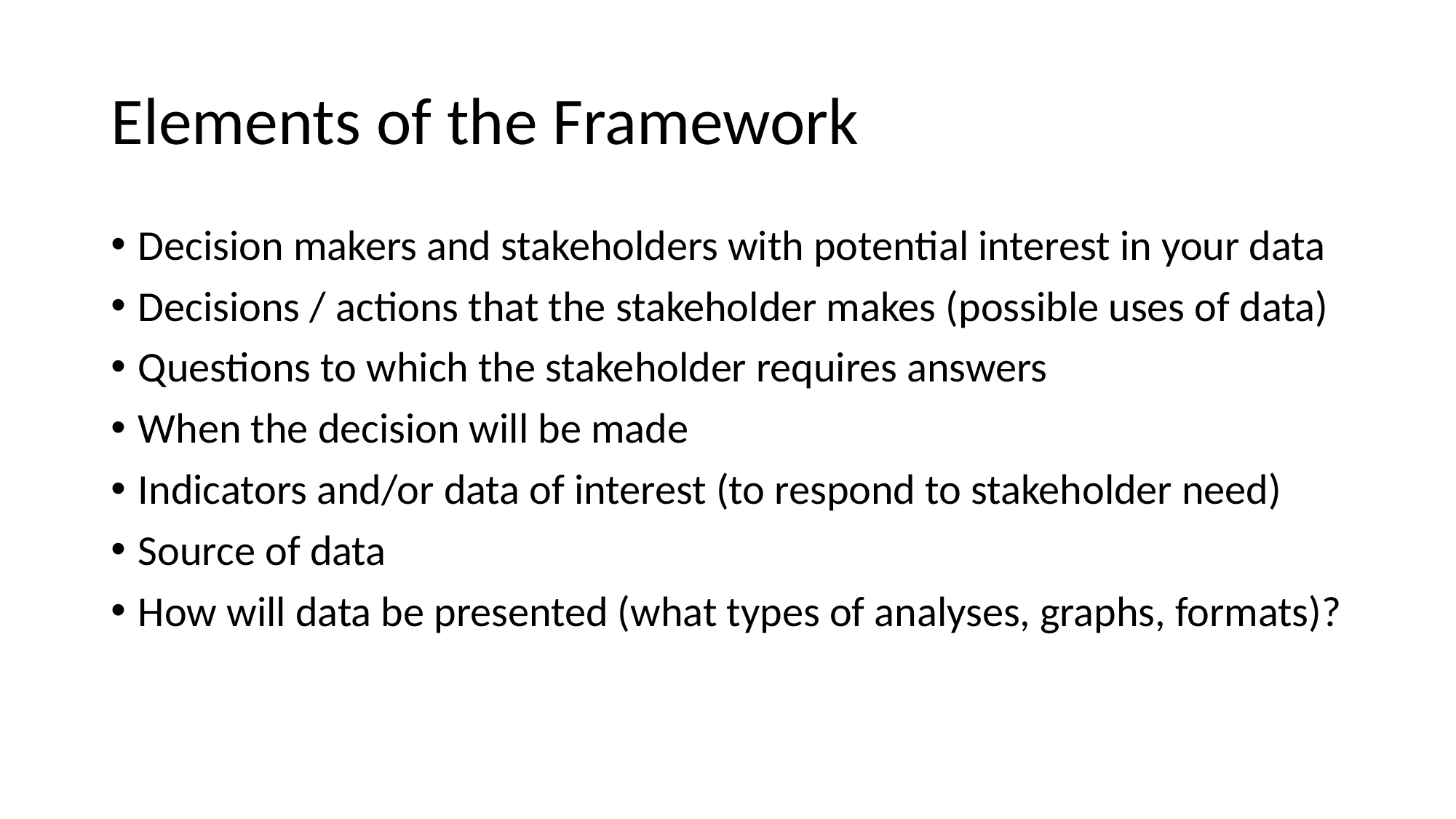

# Elements of the Framework
Decision makers and stakeholders with potential interest in your data
Decisions / actions that the stakeholder makes (possible uses of data)
Questions to which the stakeholder requires answers
When the decision will be made
Indicators and/or data of interest (to respond to stakeholder need)
Source of data
How will data be presented (what types of analyses, graphs, formats)?